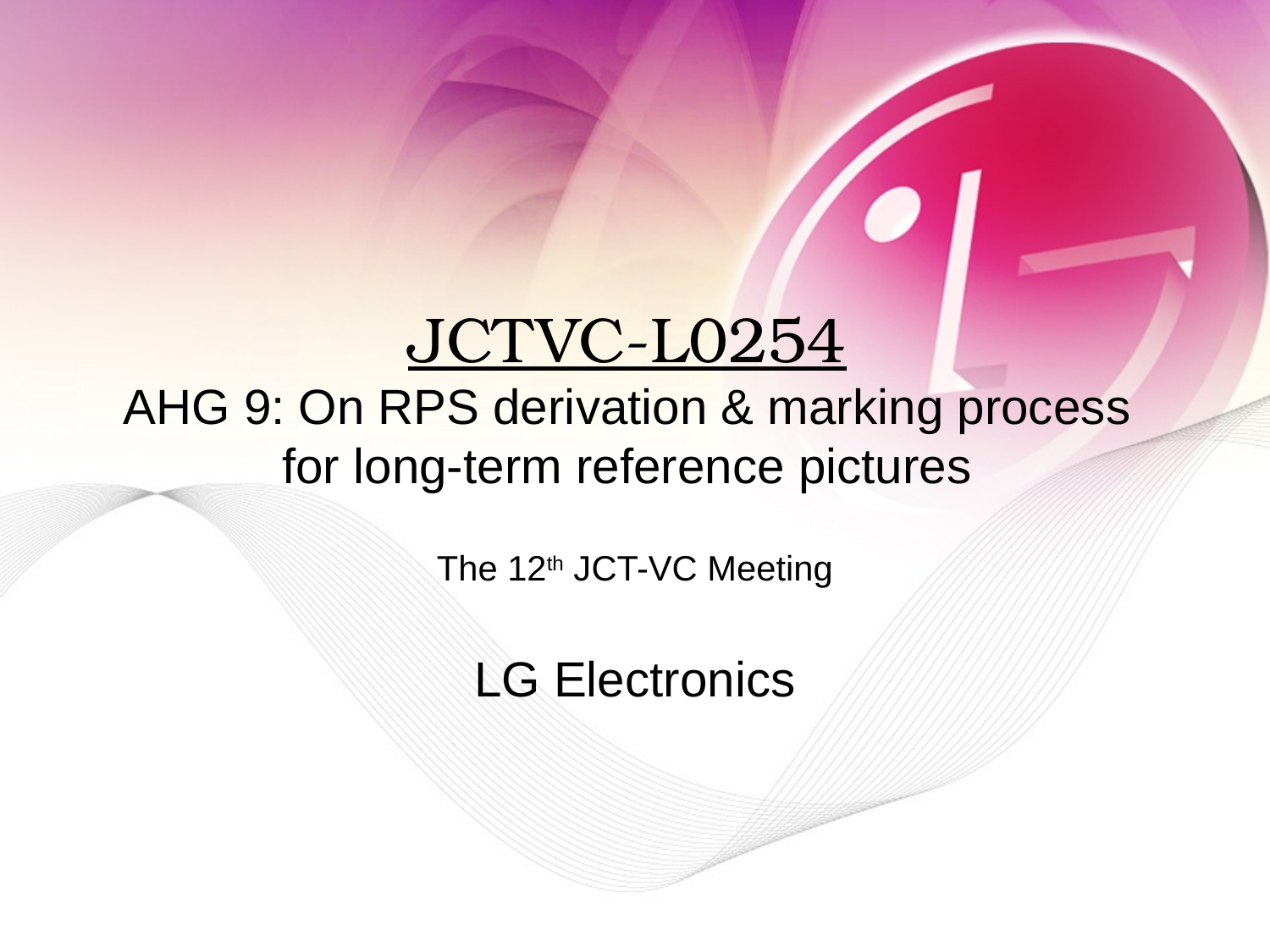

# JCTVC-L0254 AHG 9: On RPS derivation & marking process for long-term reference pictures
The 12th JCT-VC Meeting

LG Electronics